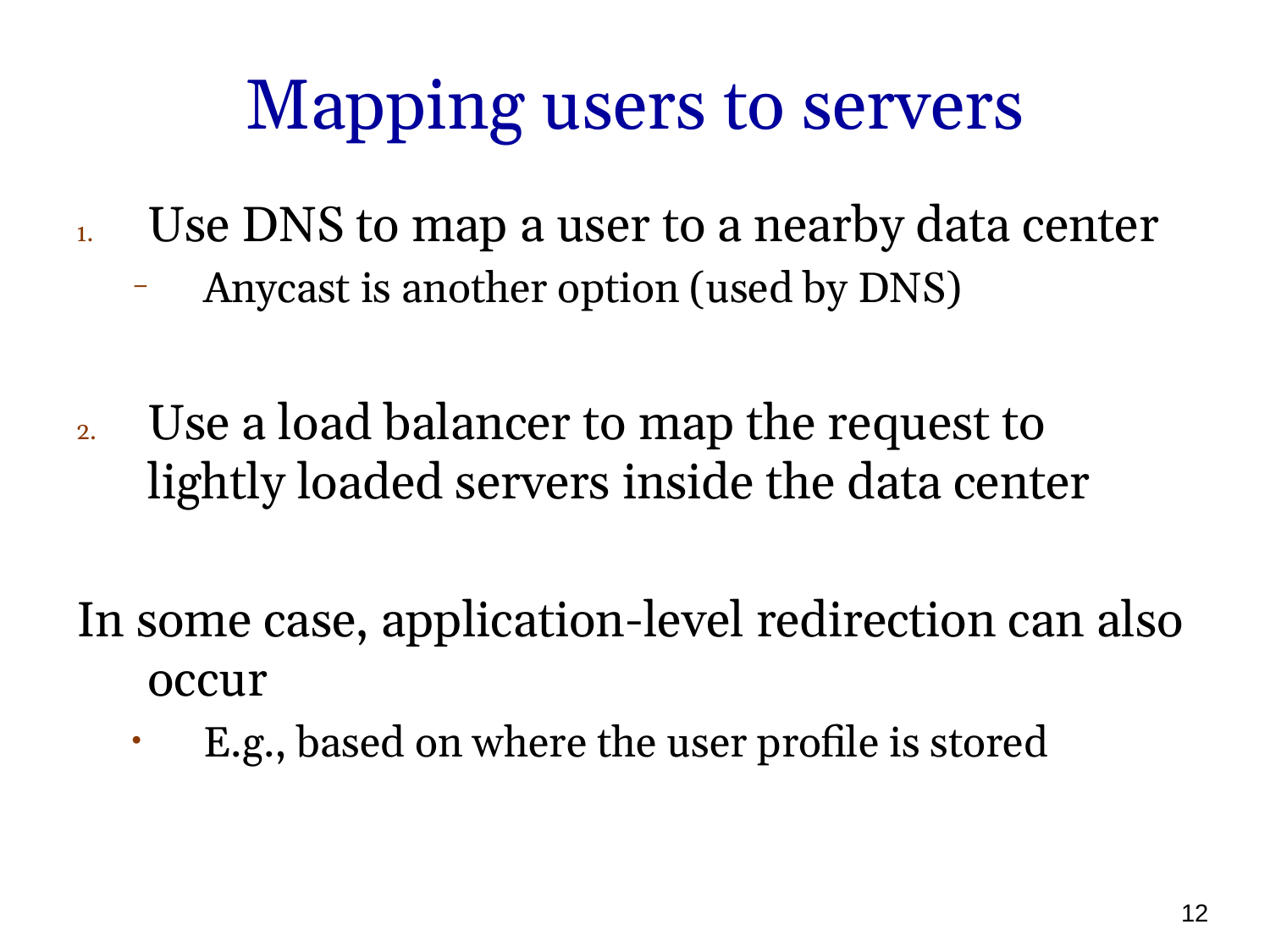

# Mapping users to servers
Use DNS to map a user to a nearby data center
Anycast is another option (used by DNS)

Use a load balancer to map the request to lightly loaded servers inside the data center

In some case, application-level redirection can also occur
E.g., based on where the user profile is stored
12